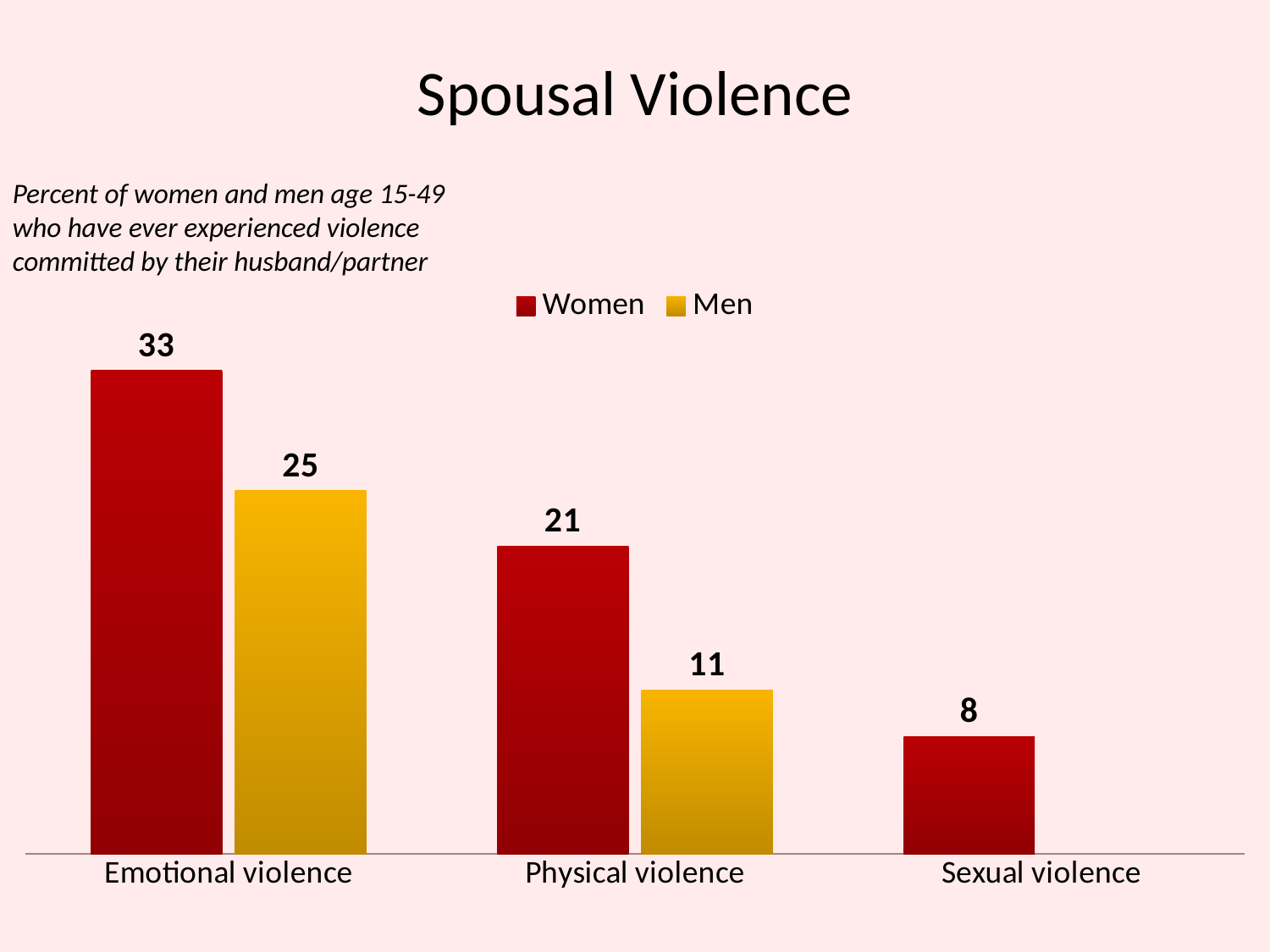

# Spousal Violence
Percent of women and men age 15-49 who have ever experienced violence committed by their husband/partner

### Chart

| Category | Women | Men |
|---|---|---|
| Emotional violence | 33.0 | 24.8 |
| Physical violence | 21.0 | 11.2 |
| Sexual violence | 8.0 | None |